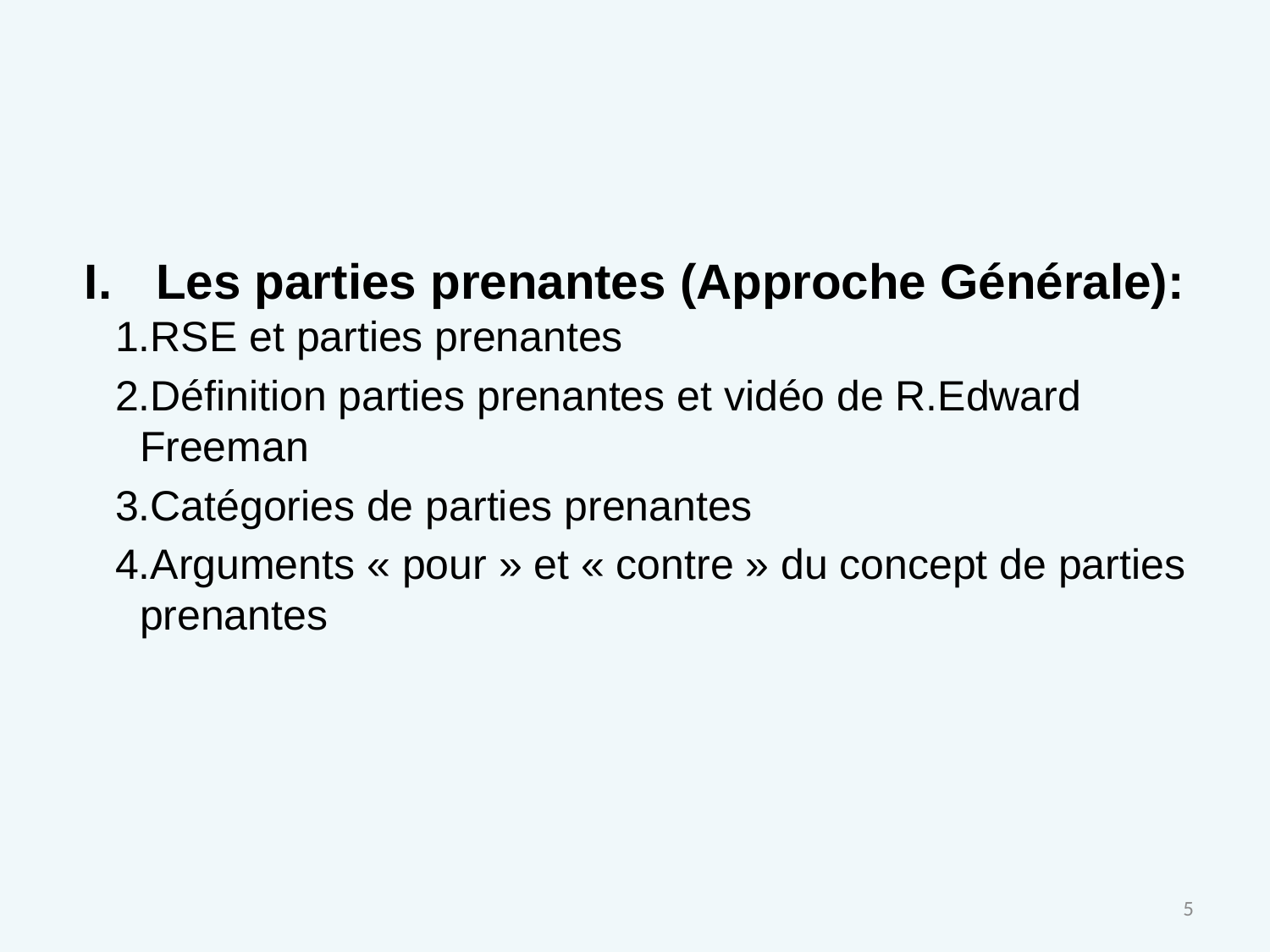

Les parties prenantes (Approche Générale):
RSE et parties prenantes
Définition parties prenantes et vidéo de R.Edward Freeman
Catégories de parties prenantes
Arguments « pour » et « contre » du concept de parties prenantes

5